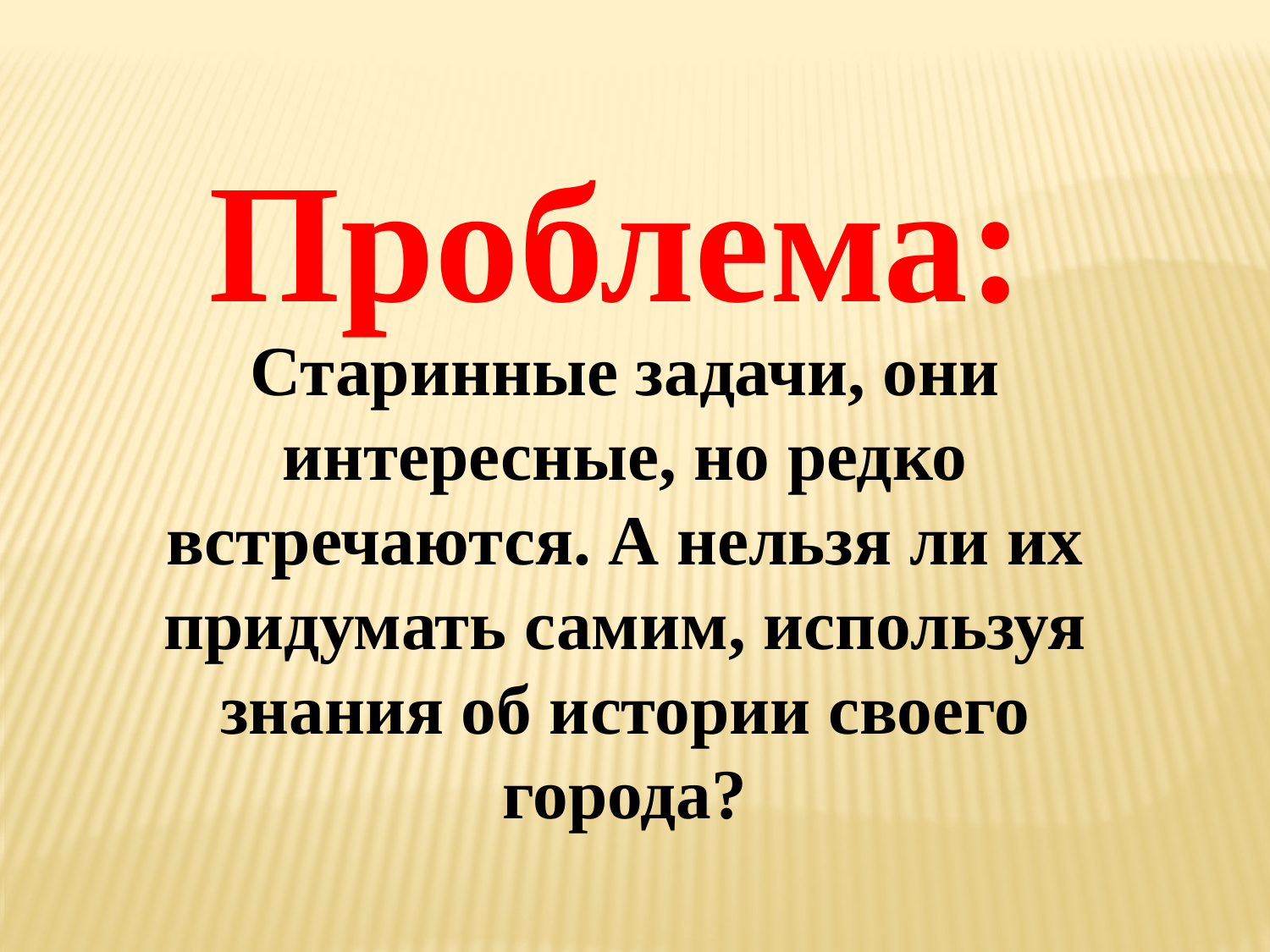

Проблема:

Старинные задачи, они интересные, но редко встречаются. А нельзя ли их придумать самим, используя знания об истории своего города?